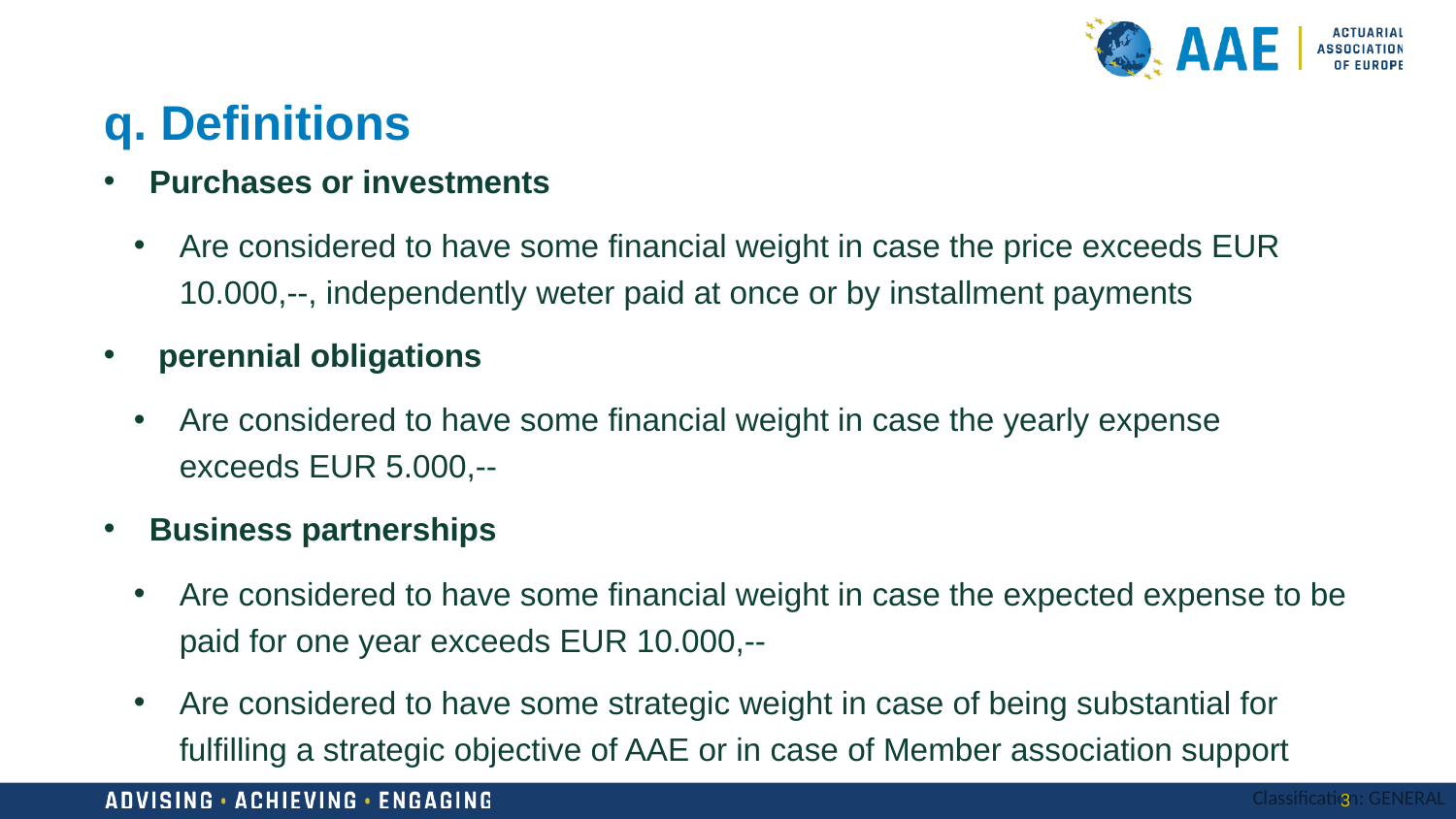

# q. Definitions
Purchases or investments
Are considered to have some financial weight in case the price exceeds EUR 10.000,--, independently weter paid at once or by installment payments
 perennial obligations
Are considered to have some financial weight in case the yearly expense exceeds EUR 5.000,--
Business partnerships
Are considered to have some financial weight in case the expected expense to be paid for one year exceeds EUR 10.000,--
Are considered to have some strategic weight in case of being substantial for fulfilling a strategic objective of AAE or in case of Member association support
3